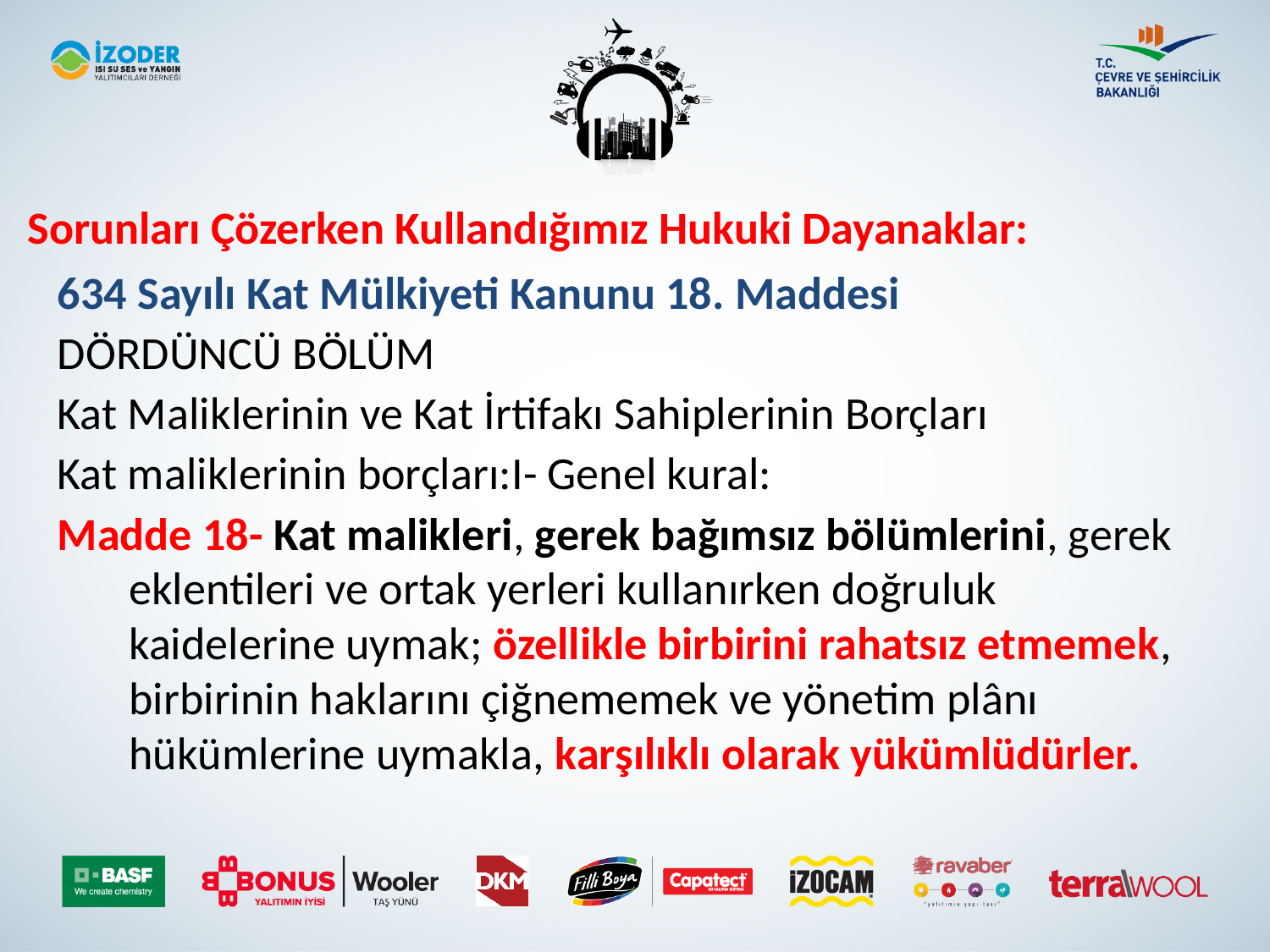

Sorunları Çözerken Kullandığımız Hukuki Dayanaklar:
634 Sayılı Kat Mülkiyeti Kanunu 18. Maddesi
DÖRDÜNCÜ BÖLÜM
Kat Maliklerinin ve Kat İrtifakı Sahiplerinin Borçları
Kat maliklerinin borçları:I- Genel kural:
Madde 18- Kat malikleri, gerek bağımsız bölümlerini, gerek eklentileri ve ortak yerleri kullanırken doğruluk kaidelerine uymak; özellikle birbirini rahatsız etmemek, birbirinin haklarını çiğnememek ve yönetim plânı hükümlerine uymakla, karşılıklı olarak yükümlüdürler.